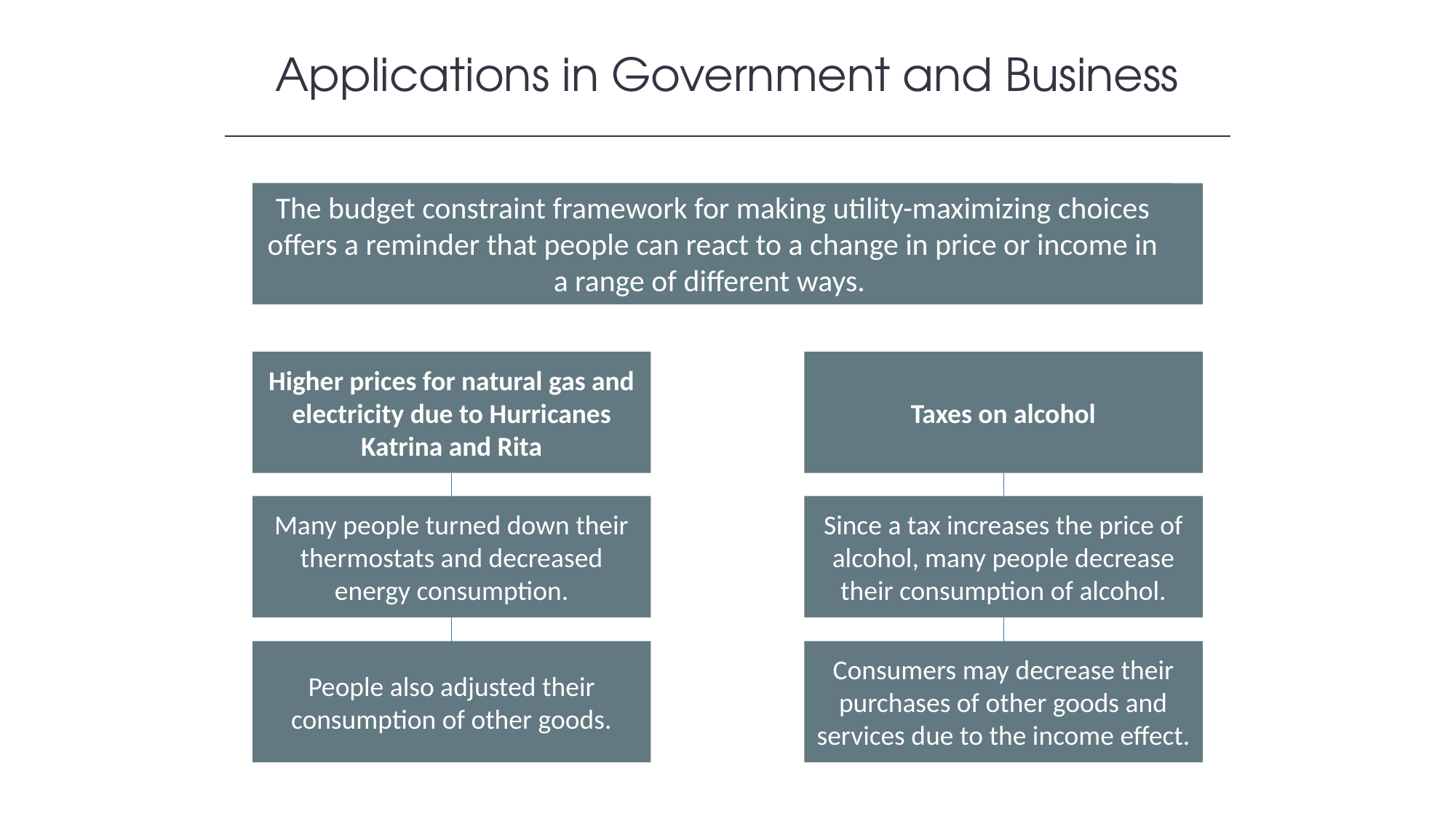

Applications in Government and Business
The budget constraint framework for making utility-maximizing choices offers a reminder that people can react to a change in price or income in a range of different ways.

Higher prices for natural gas and electricity due to Hurricanes Katrina and Rita
Taxes on alcohol
Many people turned down their thermostats and decreased energy consumption.
Since a tax increases the price of alcohol, many people decrease their consumption of alcohol.
People also adjusted their consumption of other goods.
Consumers may decrease their purchases of other goods and services due to the income effect.